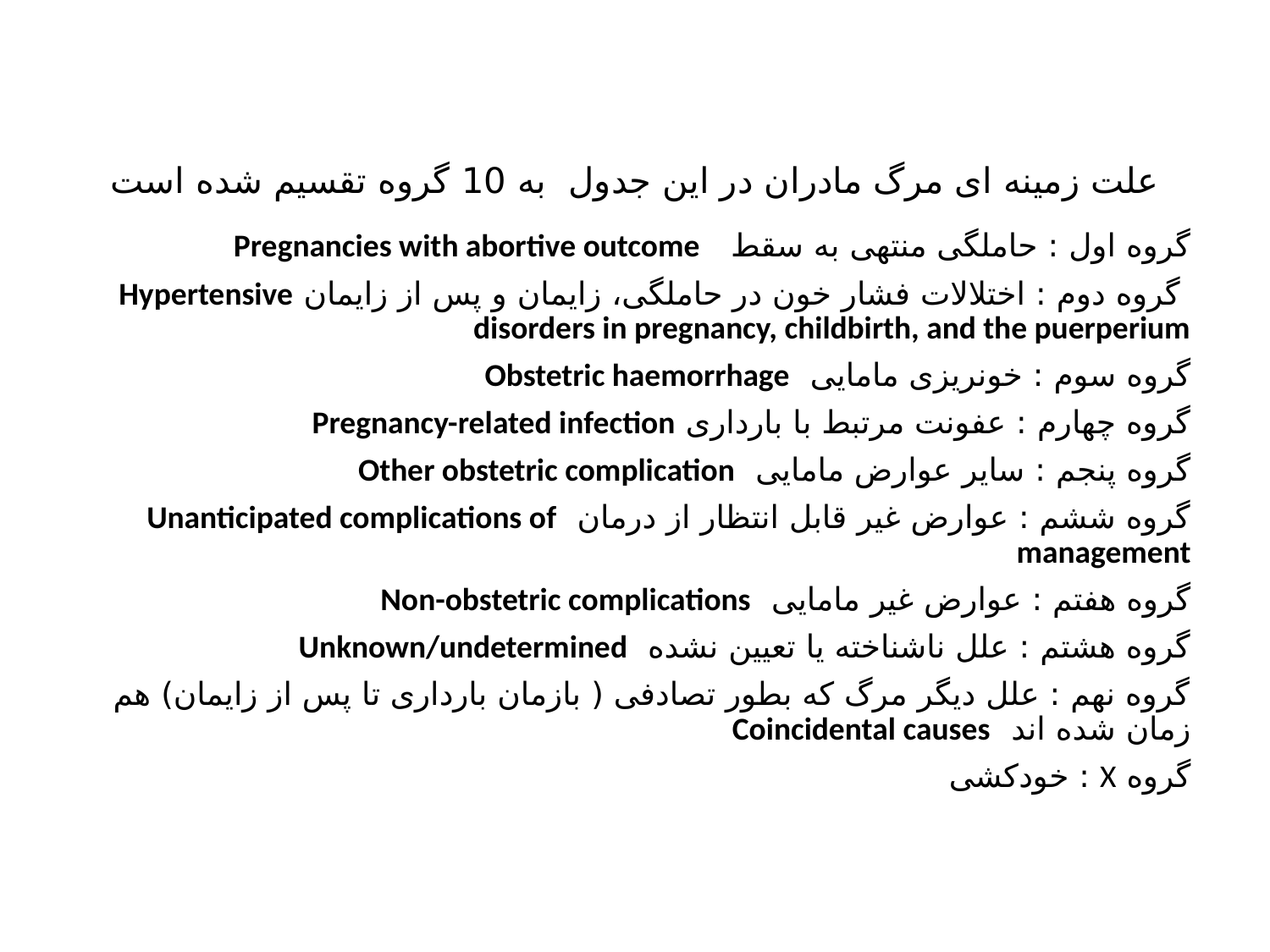

# علت زمینه ای مرگ مادران در این جدول  به 10 گروه تقسیم شده است
گروه اول : حاملگی منتهی به سقط   Pregnancies with abortive outcome
 گروه دوم : اختلالات فشار خون در حاملگی، زایمان و پس از زایمان Hypertensive disorders in pregnancy, childbirth, and the puerperium
گروه سوم : خونریزی مامایی  Obstetric haemorrhage
گروه چهارم : عفونت مرتبط با بارداری Pregnancy-related infection
گروه پنجم : سایر عوارض مامایی  Other obstetric complication
گروه ششم : عوارض غیر قابل انتظار از درمان  Unanticipated complications of management
گروه هفتم : عوارض غیر مامایی  Non-obstetric complications
گروه هشتم : علل ناشناخته یا تعیین نشده  Unknown/undetermined
گروه نهم : علل دیگر مرگ که بطور تصادفی ( بازمان بارداری تا پس از زایمان) هم زمان شده اند  Coincidental causes
گروه X : خودکشی